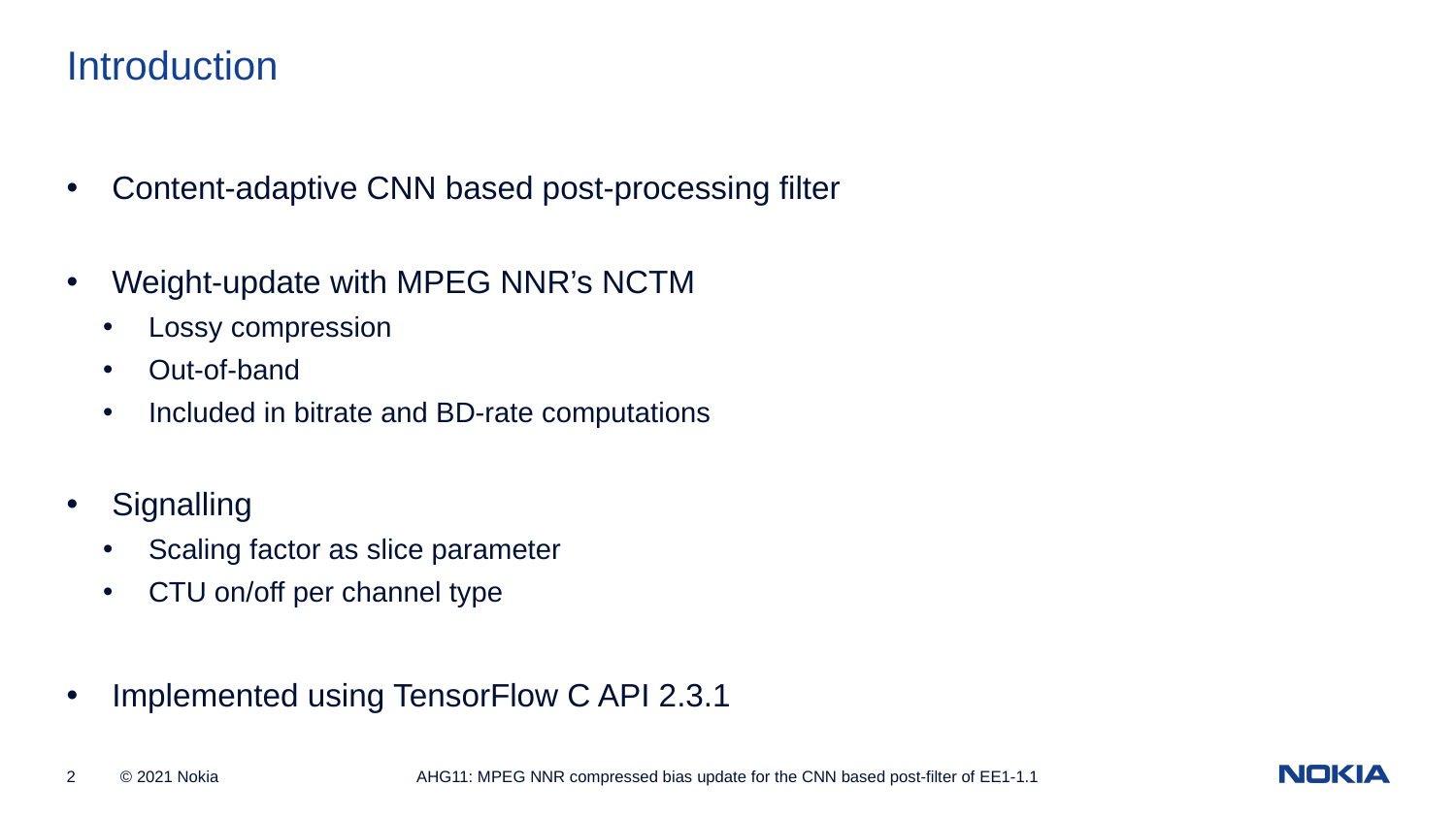

Introduction
Content-adaptive CNN based post-processing filter

Weight-update with MPEG NNR’s NCTM
Lossy compression
Out-of-band
Included in bitrate and BD-rate computations

Signalling
Scaling factor as slice parameter
CTU on/off per channel type

Implemented using TensorFlow C API 2.3.1
AHG11: MPEG NNR compressed bias update for the CNN based post-filter of EE1-1.1